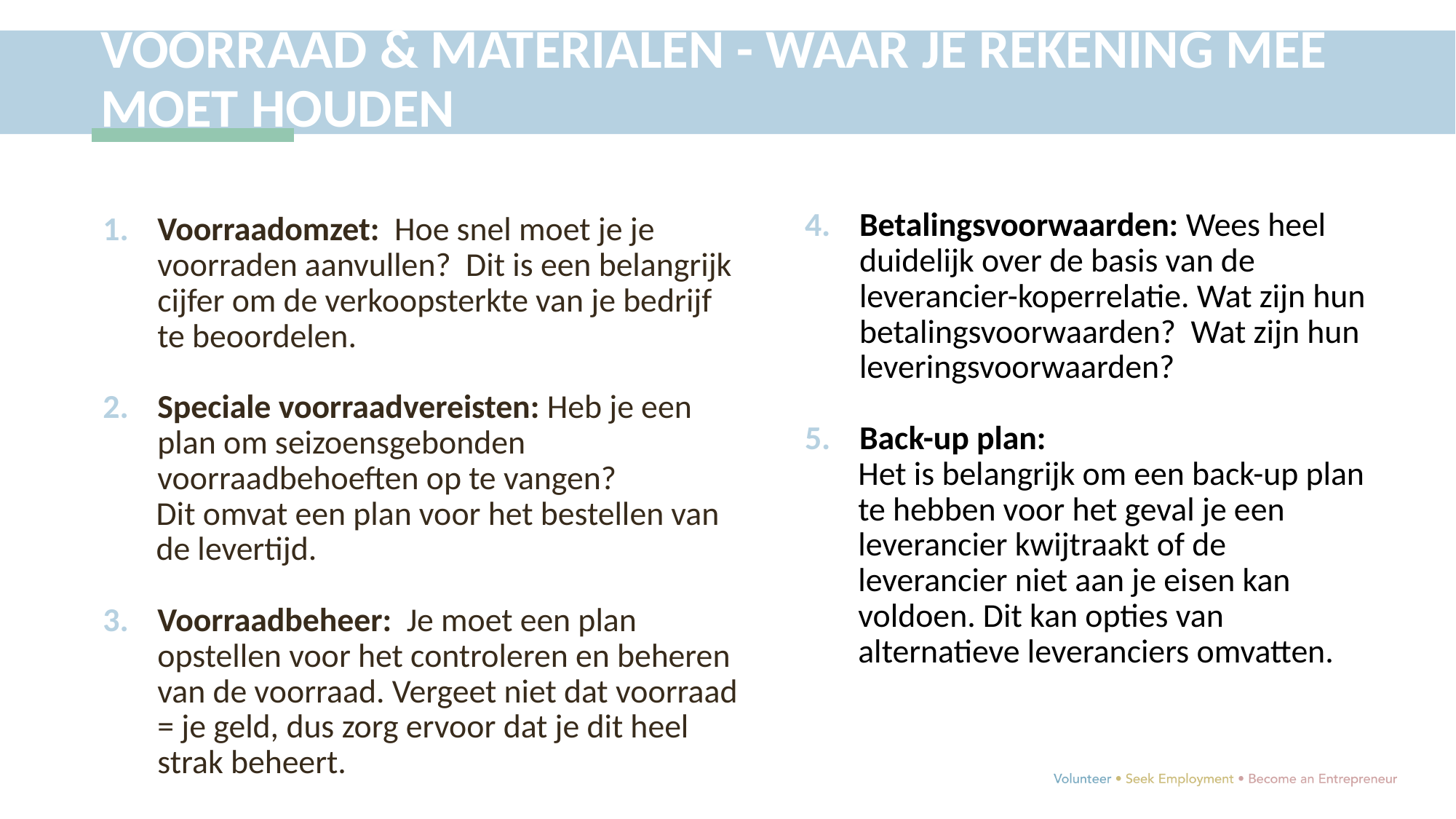

VOORRAAD & MATERIALEN - WAAR JE REKENING MEE MOET HOUDEN
Betalingsvoorwaarden: Wees heel duidelijk over de basis van de leverancier-koperrelatie. Wat zijn hun betalingsvoorwaarden?  Wat zijn hun leveringsvoorwaarden?

Back-up plan:
Het is belangrijk om een back-up plan te hebben voor het geval je een leverancier kwijtraakt of de leverancier niet aan je eisen kan voldoen. Dit kan opties van alternatieve leveranciers omvatten.

Voorraadomzet:  Hoe snel moet je je voorraden aanvullen?  Dit is een belangrijk cijfer om de verkoopsterkte van je bedrijf te beoordelen.

Speciale voorraadvereisten: Heb je een plan om seizoensgebonden voorraadbehoeften op te vangen?
Dit omvat een plan voor het bestellen van de levertijd.

Voorraadbeheer:  Je moet een plan opstellen voor het controleren en beheren van de voorraad. Vergeet niet dat voorraad = je geld, dus zorg ervoor dat je dit heel strak beheert.